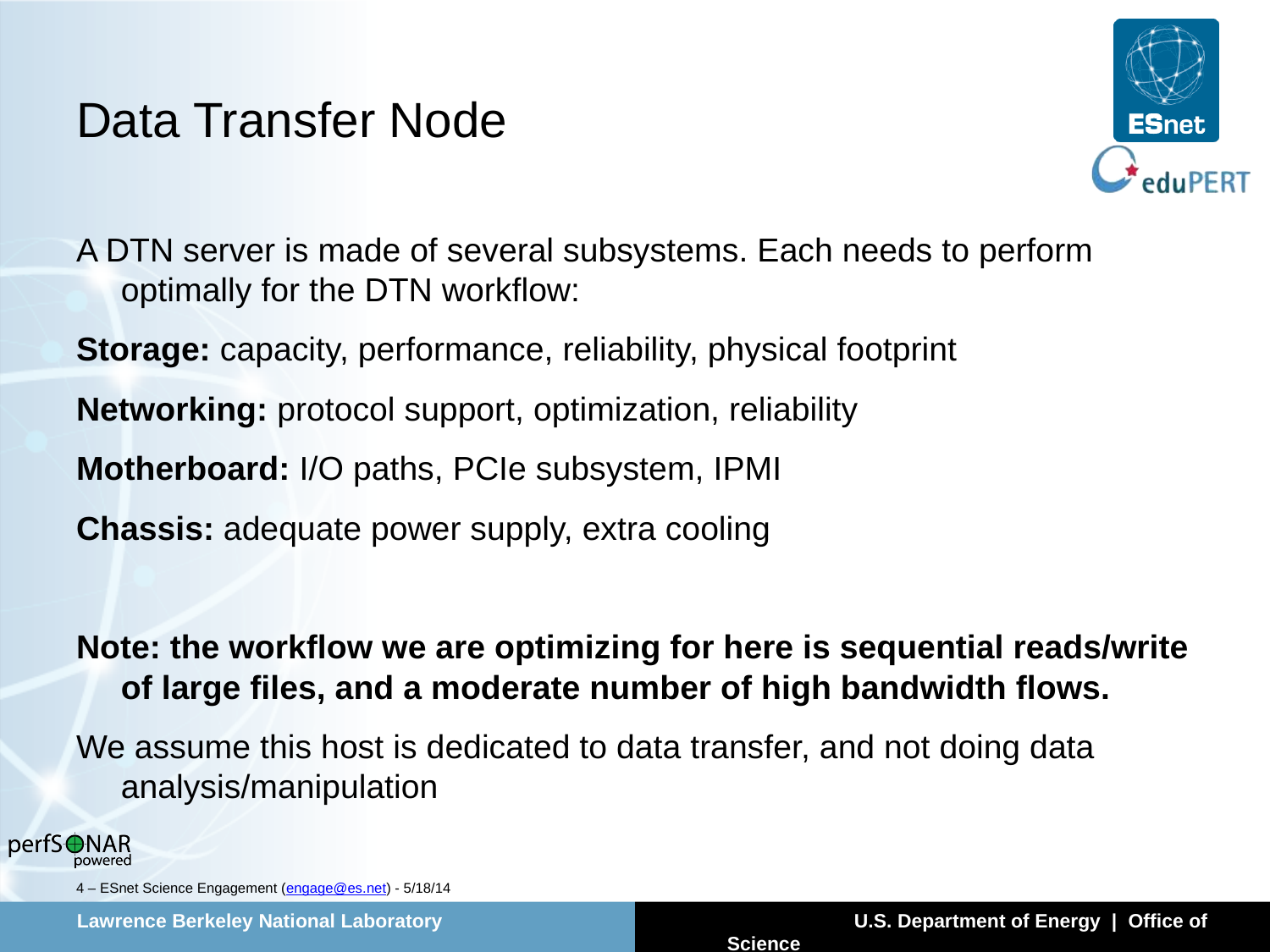

# Data Transfer Node
A DTN server is made of several subsystems. Each needs to perform optimally for the DTN workflow:
Storage: capacity, performance, reliability, physical footprint
Networking: protocol support, optimization, reliability
Motherboard: I/O paths, PCIe subsystem, IPMI
Chassis: adequate power supply, extra cooling

Note: the workflow we are optimizing for here is sequential reads/write of large files, and a moderate number of high bandwidth flows.
We assume this host is dedicated to data transfer, and not doing data analysis/manipulation
4 – ESnet Science Engagement (engage@es.net) - 5/18/14